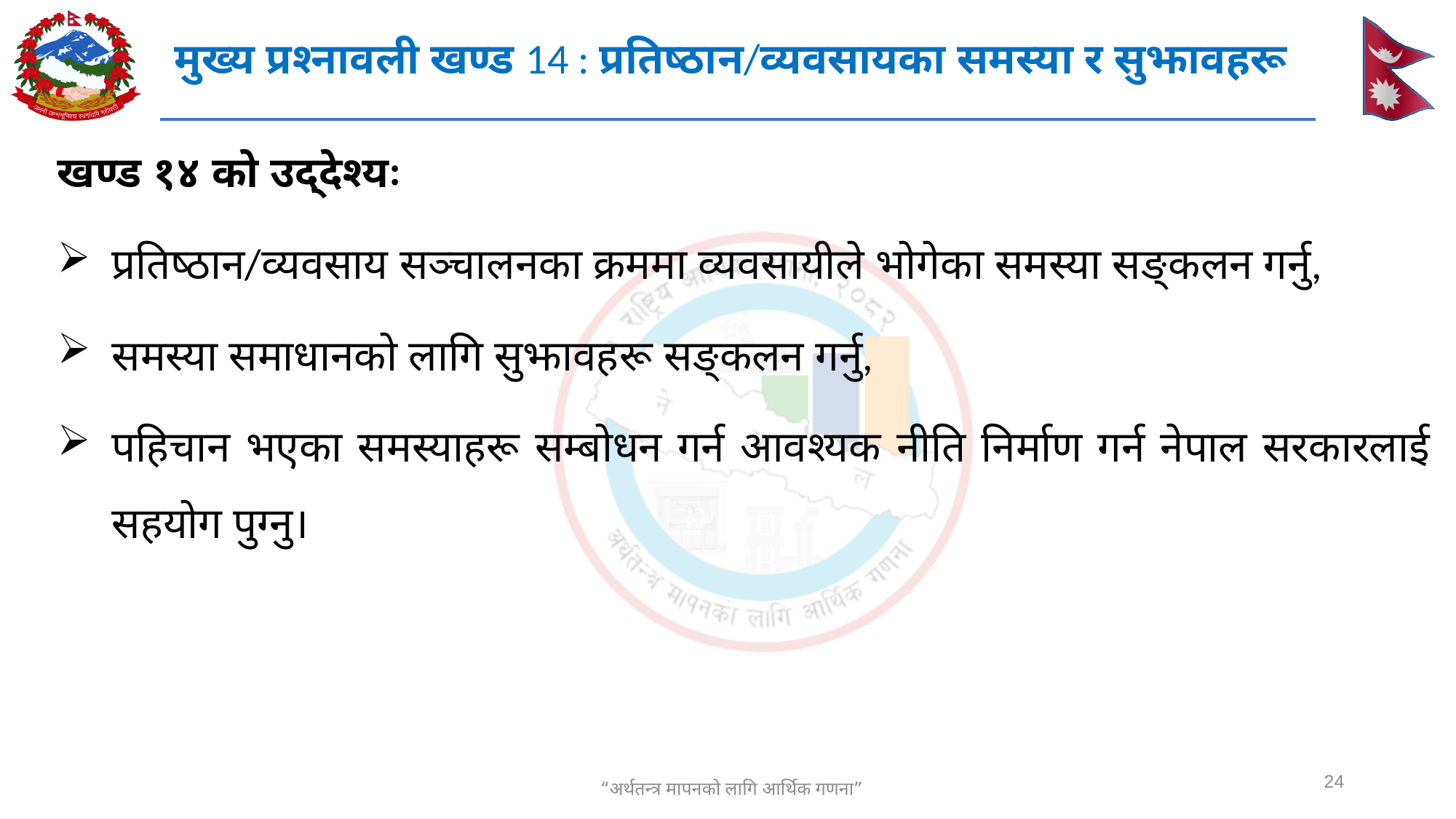

# मुख्य प्रश्नावली खण्ड 14 : प्रतिष्ठान/व्यवसायका समस्या र सुझावहरू
खण्ड १४ को उद्देश्यः
प्रतिष्ठान/व्यवसाय सञ्चालनका क्रममा व्यवसायीले भोगेका समस्या सङ्कलन गर्नु,
समस्या समाधानको लागि सुझावहरू सङ्कलन गर्नु,
पहिचान भएका समस्याहरू सम्बोधन गर्न आवश्यक नीति निर्माण गर्न नेपाल सरकारलाई सहयोग पुग्नु।
24
“अर्थतन्त्र मापनको लागि आर्थिक गणना”